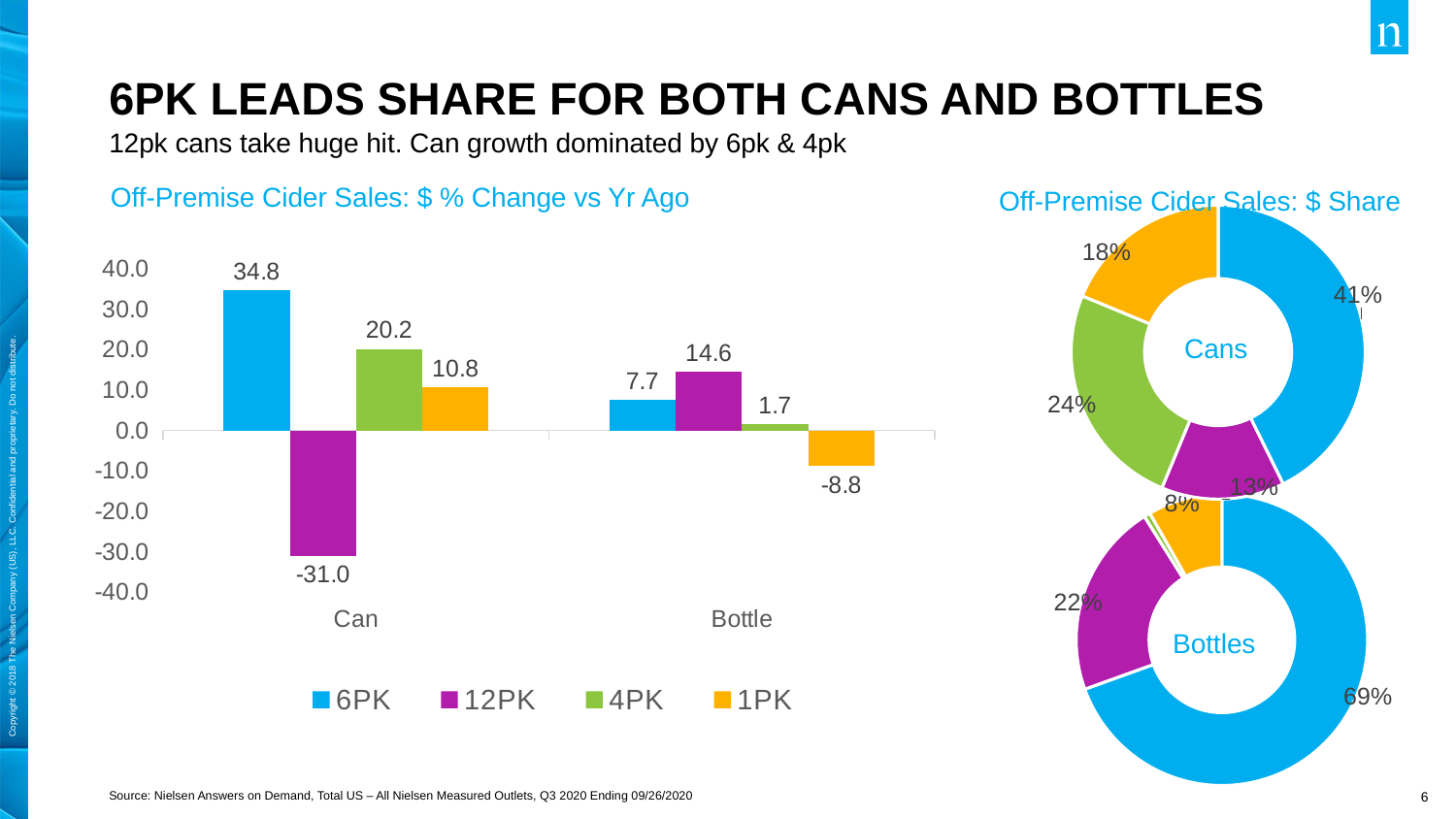

# 6pk leads share for both cans and bottles
12pk cans take huge hit. Can growth dominated by 6pk & 4pk
Off-Premise Cider Sales: $ % Change vs Yr Ago
Off-Premise Cider Sales: $ Share

### Chart

| Category | Can Share |
|---|---|
| 6PK | 0.41 |
| 12PK | 0.13 |
| 4PK | 0.24 |
| 1PK | 0.18 |

### Chart

| Category | 6PK | 12PK | 4PK | 1PK |
|---|---|---|---|---|
| Can | 34.8 | -31.0 | 20.2 | 10.8 |
| Bottle | 7.7 | 14.6 | 1.7 | -8.8 |
Cans

### Chart

| Category | Bottle Share |
|---|---|
| 6PK | 0.6879943292131987 |
| 12PK | 0.21370315069305942 |
| 4PK | 0.00686936667715654 |
| 1PK | 0.08146900271124809 |
Bottles
Source: Nielsen Answers on Demand, Total US – All Nielsen Measured Outlets, Q3 2020 Ending 09/26/2020